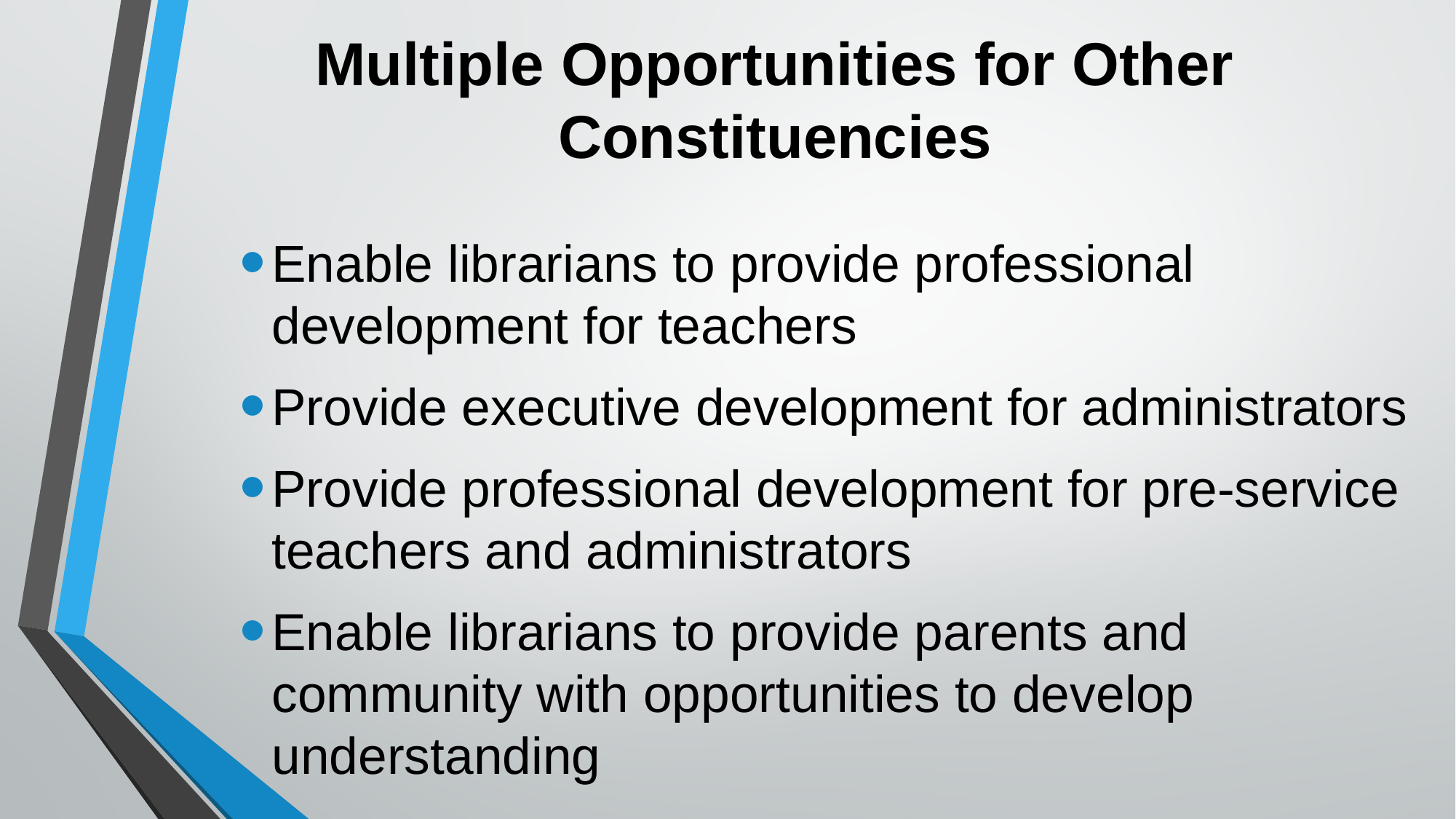

# Multiple Opportunities for Other Constituencies
Enable librarians to provide professional development for teachers
Provide executive development for administrators
Provide professional development for pre-service teachers and administrators
Enable librarians to provide parents and community with opportunities to develop understanding